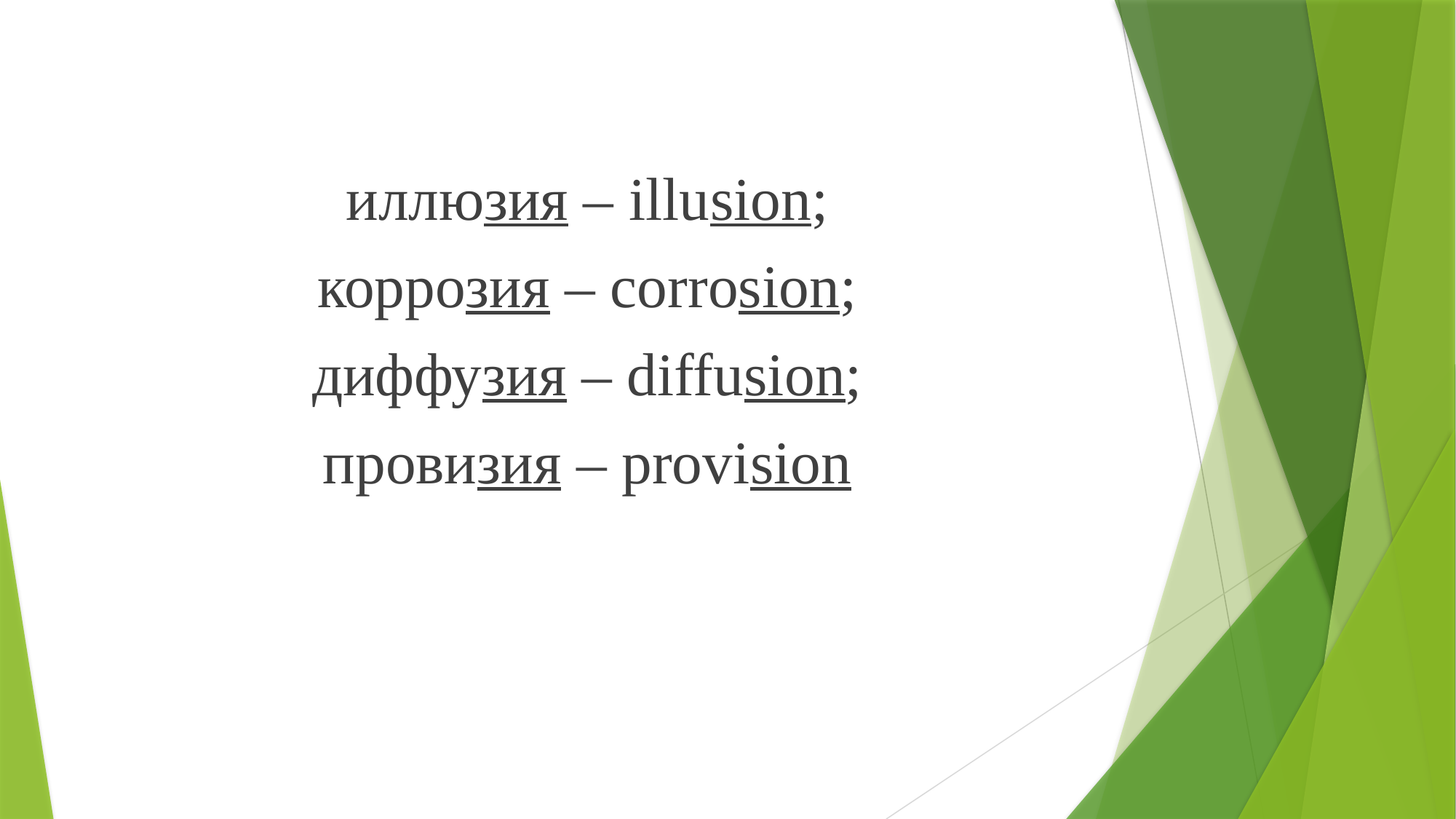

иллюзия – illusion;
коррозия – corrosion;
диффузия – diffusion;
провизия – provision